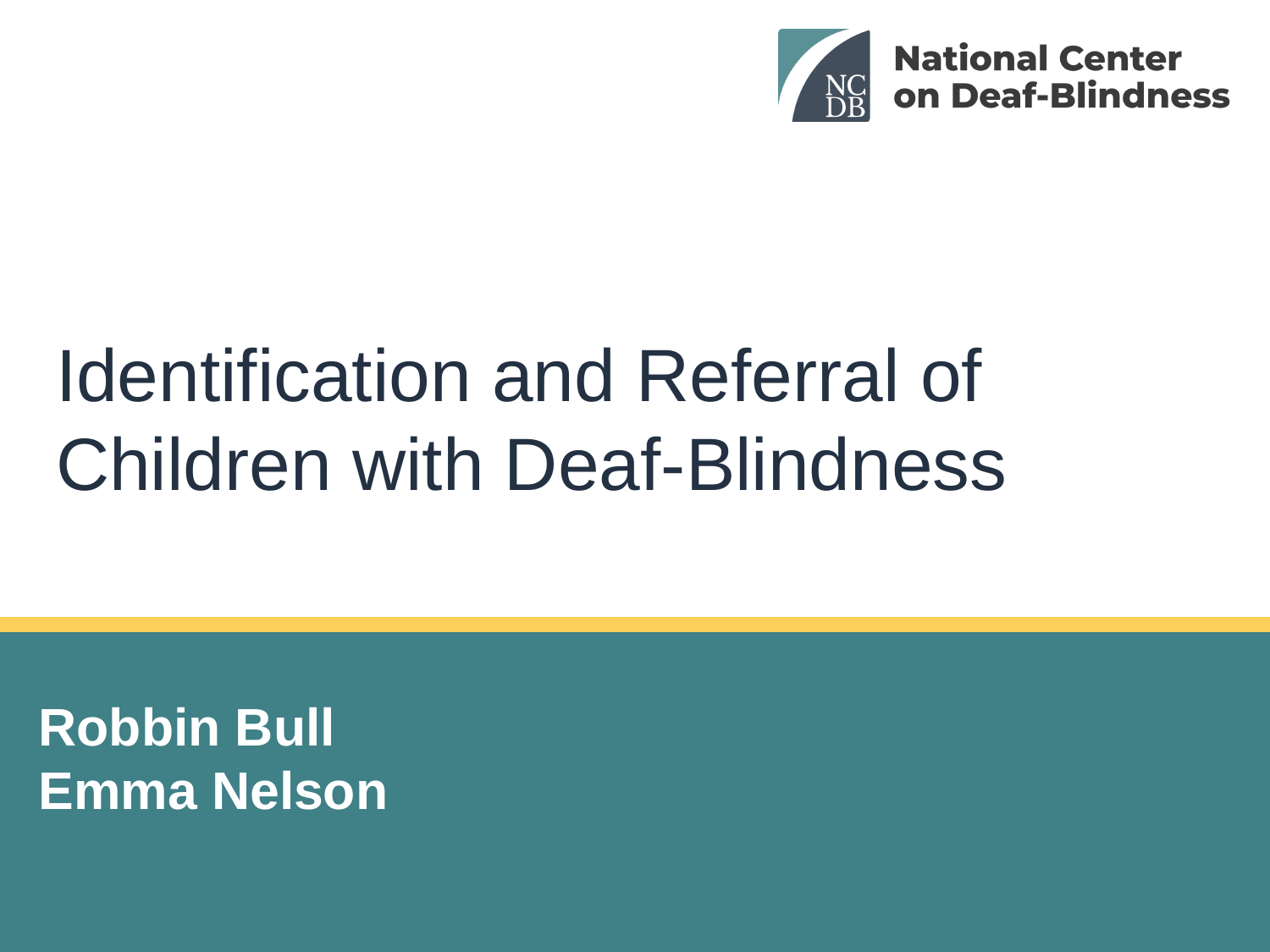

# Identification and Referral of Children with Deaf-Blindness
Robbin Bull
Emma Nelson